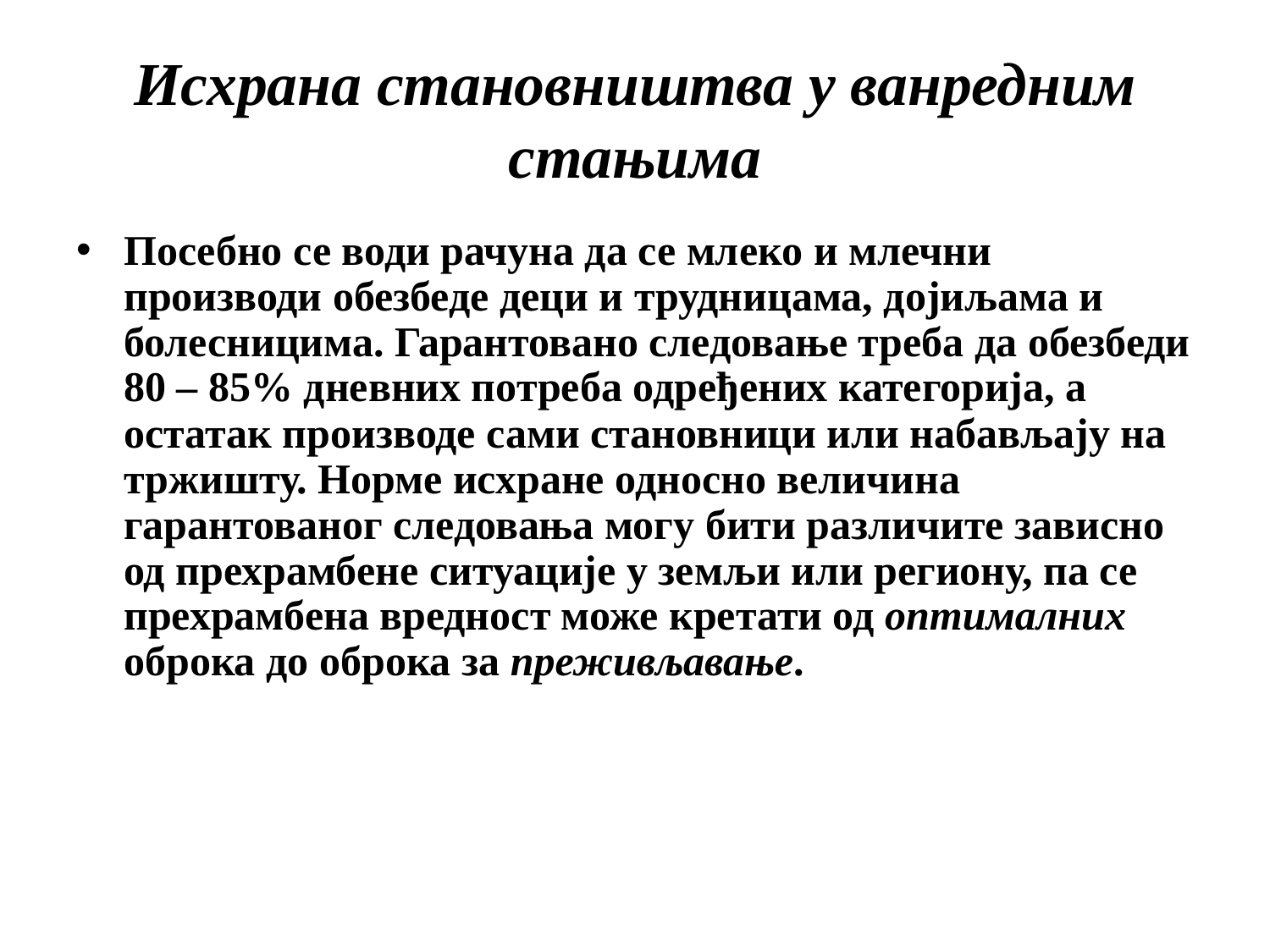

# Исхрана становништва у ванредним стањима
Посебно се води рачуна да се млеко и млечни производи обезбеде деци и трудницама, дојиљама и болесницима. Гарантовано следовање треба да обезбеди 80 – 85% дневних потреба одређених категорија, а остатак производе сами становници или набављају на тржишту. Норме исхране односно величина  гарантованог следовања могу бити различите зависно од прехрамбене ситуације у земљи или региону, па се прехрамбена вредност може кретати од оптималних оброка до оброка за преживљавање.